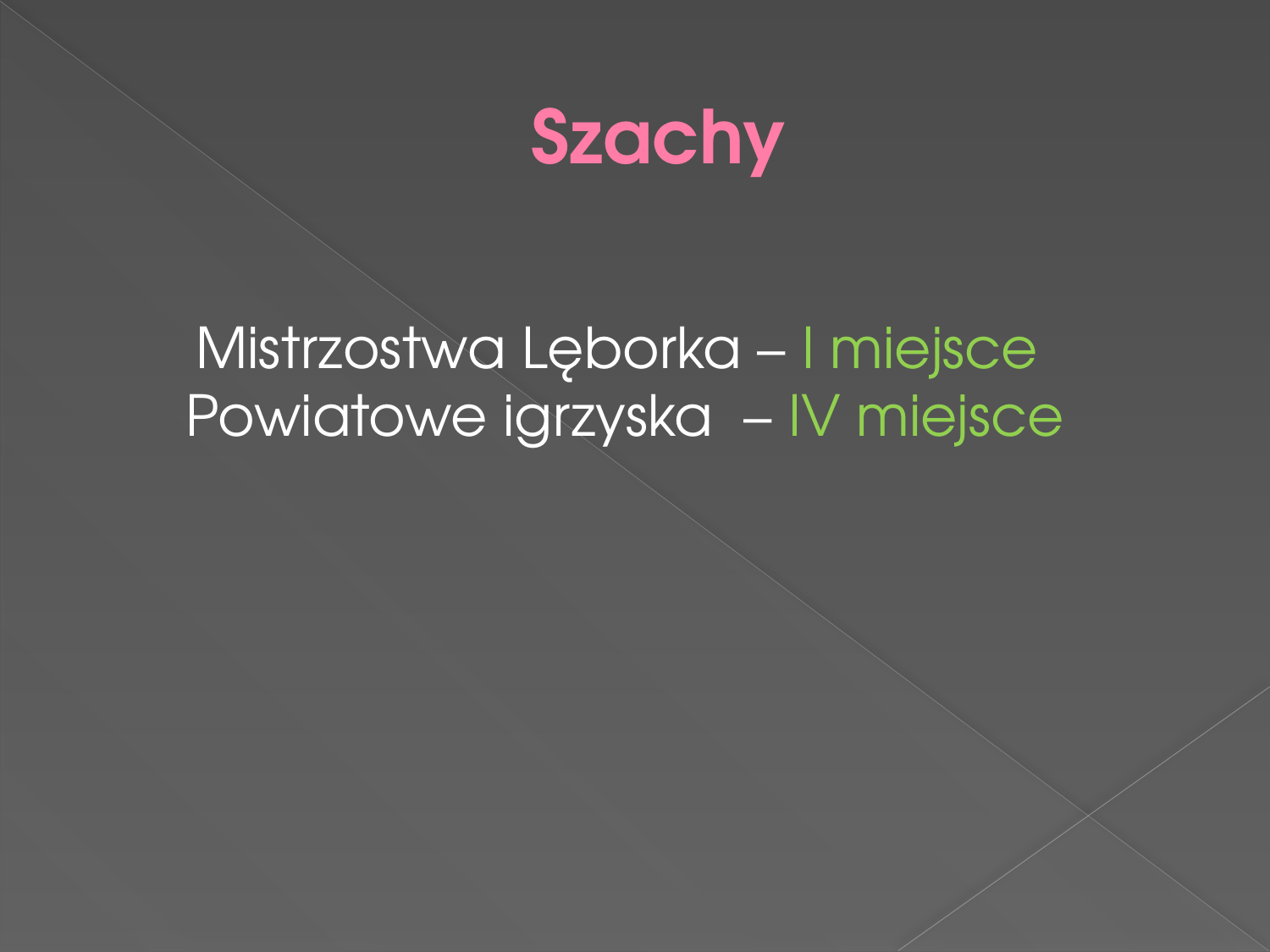

# Szachy
Mistrzostwa Lęborka – I miejsce
Powiatowe igrzyska  – IV miejsce